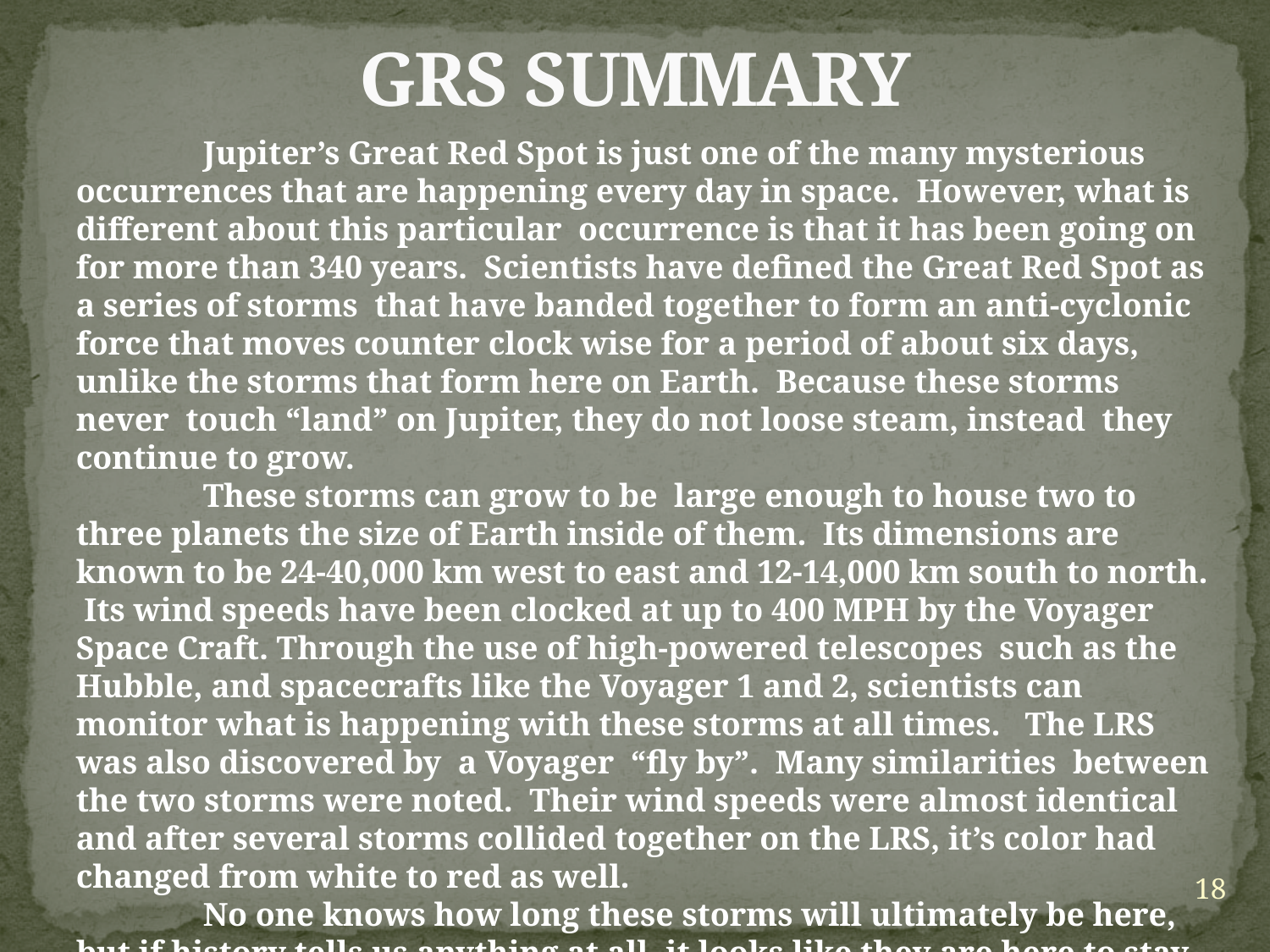

# GRS SUMMARY
	Jupiter’s Great Red Spot is just one of the many mysterious occurrences that are happening every day in space.  However, what is different about this particular  occurrence is that it has been going on for more than 340 years.  Scientists have defined the Great Red Spot as a series of storms  that have banded together to form an anti-cyclonic force that moves counter clock wise for a period of about six days, unlike the storms that form here on Earth.  Because these storms never  touch “land” on Jupiter, they do not loose steam, instead  they continue to grow.
	These storms can grow to be  large enough to house two to three planets the size of Earth inside of them.  Its dimensions are known to be 24-40,000 km west to east and 12-14,000 km south to north.  Its wind speeds have been clocked at up to 400 MPH by the Voyager Space Craft. Through the use of high-powered telescopes  such as the Hubble, and spacecrafts like the Voyager 1 and 2, scientists can monitor what is happening with these storms at all times.   The LRS was also discovered by  a Voyager  “fly by”.  Many similarities  between the two storms were noted.  Their wind speeds were almost identical and after several storms collided together on the LRS, it’s color had changed from white to red as well.
	No one knows how long these storms will ultimately be here, but if history tells us anything at all, it looks like they are here to stay for at least another couple of  hundred years.
18